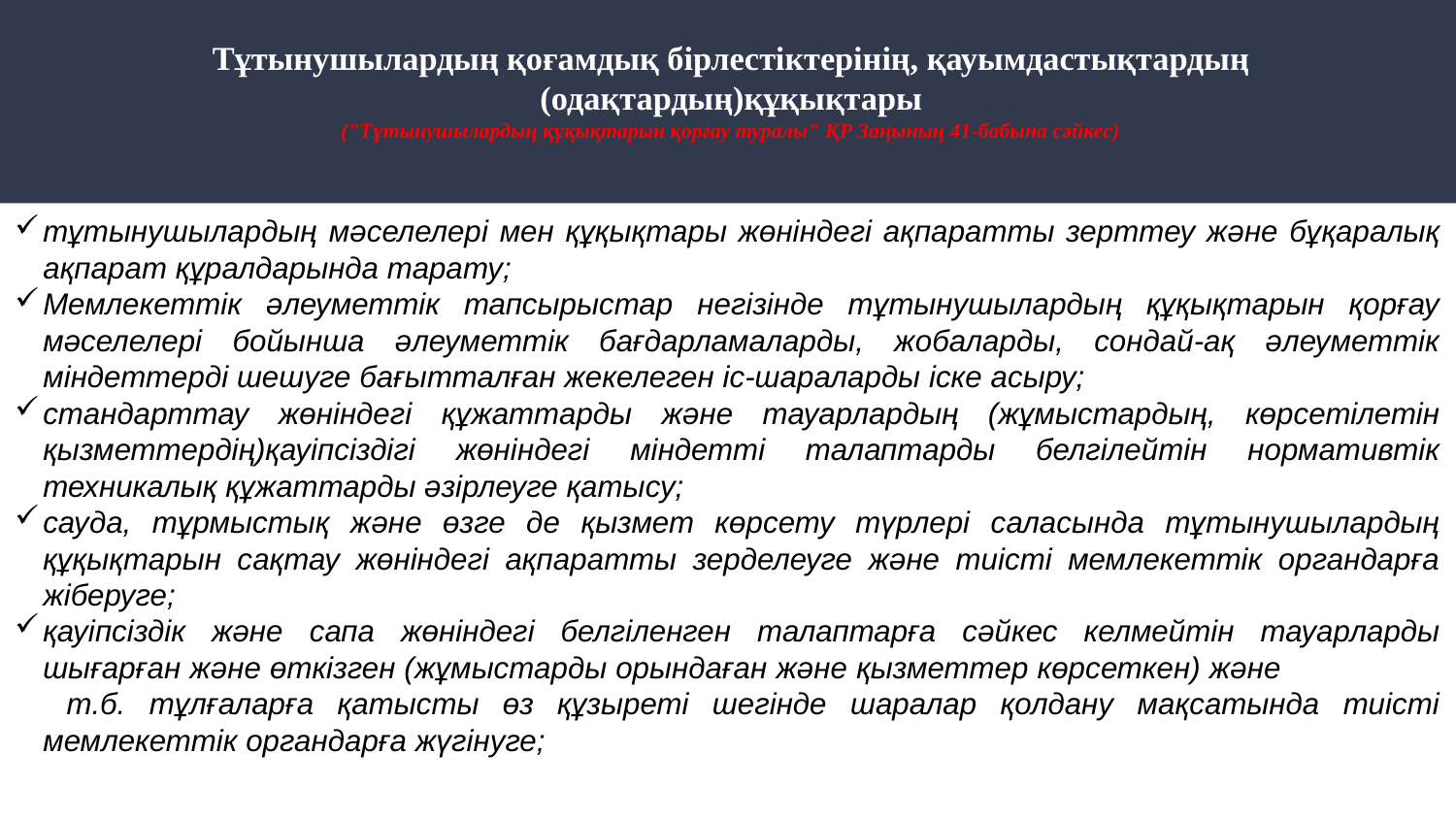

# Тұтынушылардың қоғамдық бірлестіктерінің, қауымдастықтардың (одақтардың)құқықтары ("Тұтынушылардың құқықтарын қорғау туралы" ҚР Заңының 41-бабына сәйкес)
тұтынушылардың мәселелері мен құқықтары жөніндегі ақпаратты зерттеу және бұқаралық ақпарат құралдарында тарату;
Мемлекеттік әлеуметтік тапсырыстар негізінде тұтынушылардың құқықтарын қорғау мәселелері бойынша әлеуметтік бағдарламаларды, жобаларды, сондай-ақ әлеуметтік міндеттерді шешуге бағытталған жекелеген іс-шараларды іске асыру;
стандарттау жөніндегі құжаттарды және тауарлардың (жұмыстардың, көрсетілетін қызметтердің)қауіпсіздігі жөніндегі міндетті талаптарды белгілейтін нормативтік техникалық құжаттарды әзірлеуге қатысу;
сауда, тұрмыстық және өзге де қызмет көрсету түрлері саласында тұтынушылардың құқықтарын сақтау жөніндегі ақпаратты зерделеуге және тиісті мемлекеттік органдарға жіберуге;
қауіпсіздік және сапа жөніндегі белгіленген талаптарға сәйкес келмейтін тауарларды шығарған және өткізген (жұмыстарды орындаған және қызметтер көрсеткен) және                    т.б. тұлғаларға қатысты өз құзыреті шегінде шаралар қолдану мақсатында тиісті мемлекеттік органдарға жүгінуге;